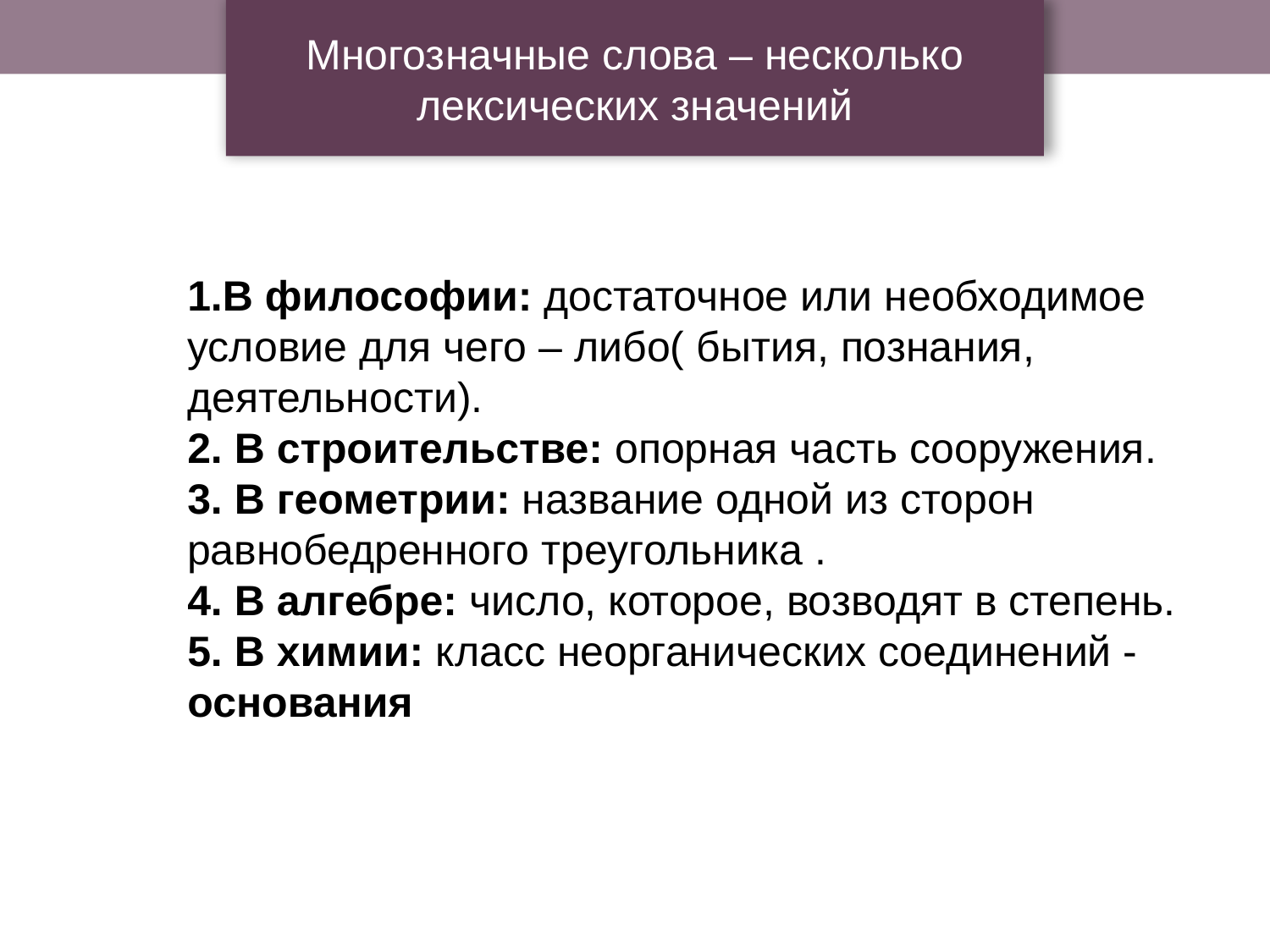

Многозначные слова – несколько лексических значений
1.В философии: достаточное или необходимое условие для чего – либо( бытия, познания, деятельности).
2. В строительстве: опорная часть сооружения.
3. В геометрии: название одной из сторон равнобедренного треугольника .
4. В алгебре: число, которое, возводят в степень.
5. В химии: класс неорганических соединений - основания